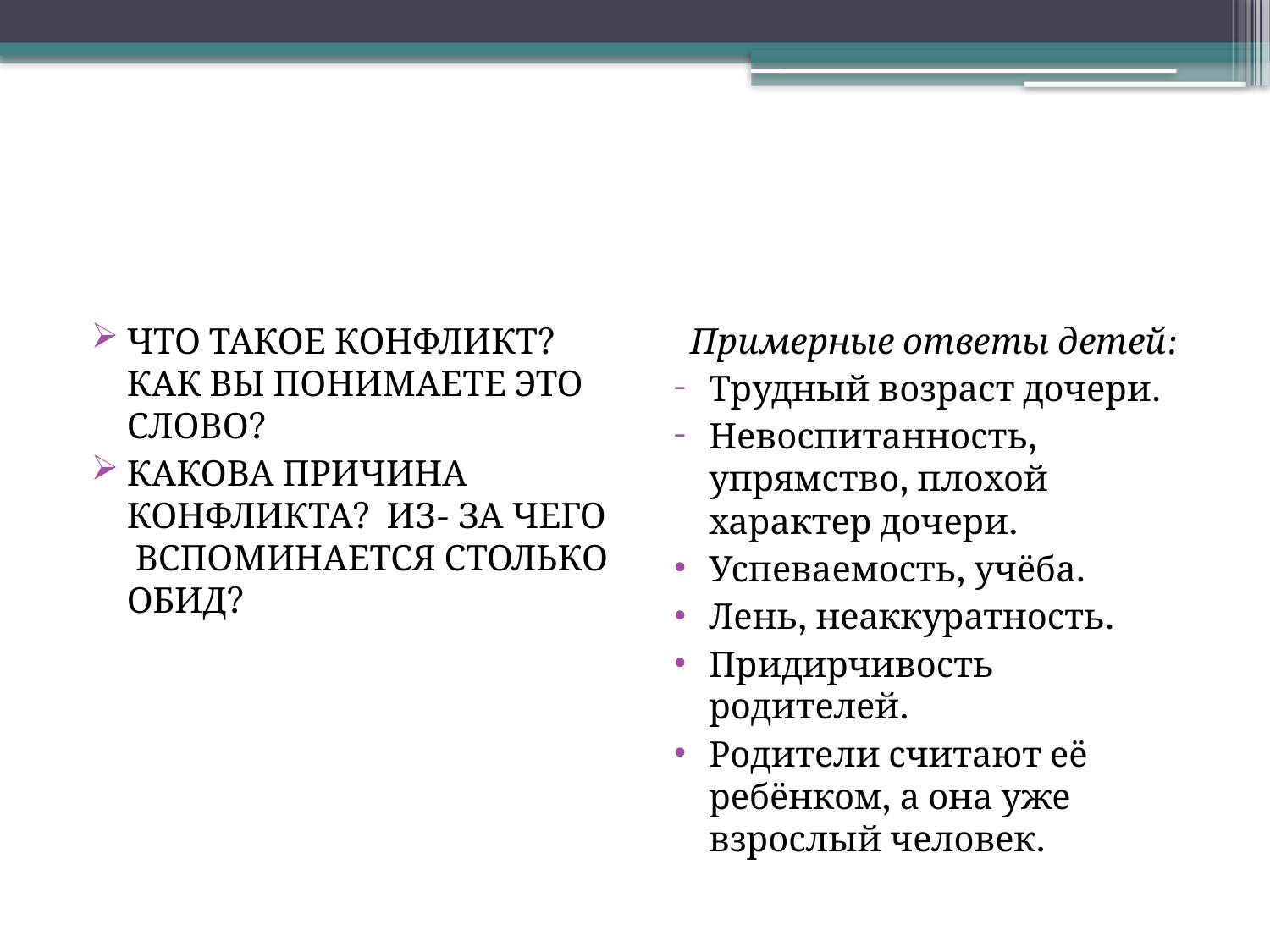

#
ЧТО ТАКОЕ КОНФЛИКТ? КАК ВЫ ПОНИМАЕТЕ ЭТО СЛОВО?
КАКОВА ПРИЧИНА КОНФЛИКТА?  ИЗ- ЗА ЧЕГО  ВСПОМИНАЕТСЯ СТОЛЬКО ОБИД?

  Примерные ответы детей:
Трудный возраст дочери.
Невоспитанность, упрямство, плохой характер дочери.
Успеваемость, учёба.
Лень, неаккуратность.
Придирчивость родителей.
Родители считают её ребёнком, а она уже взрослый человек.